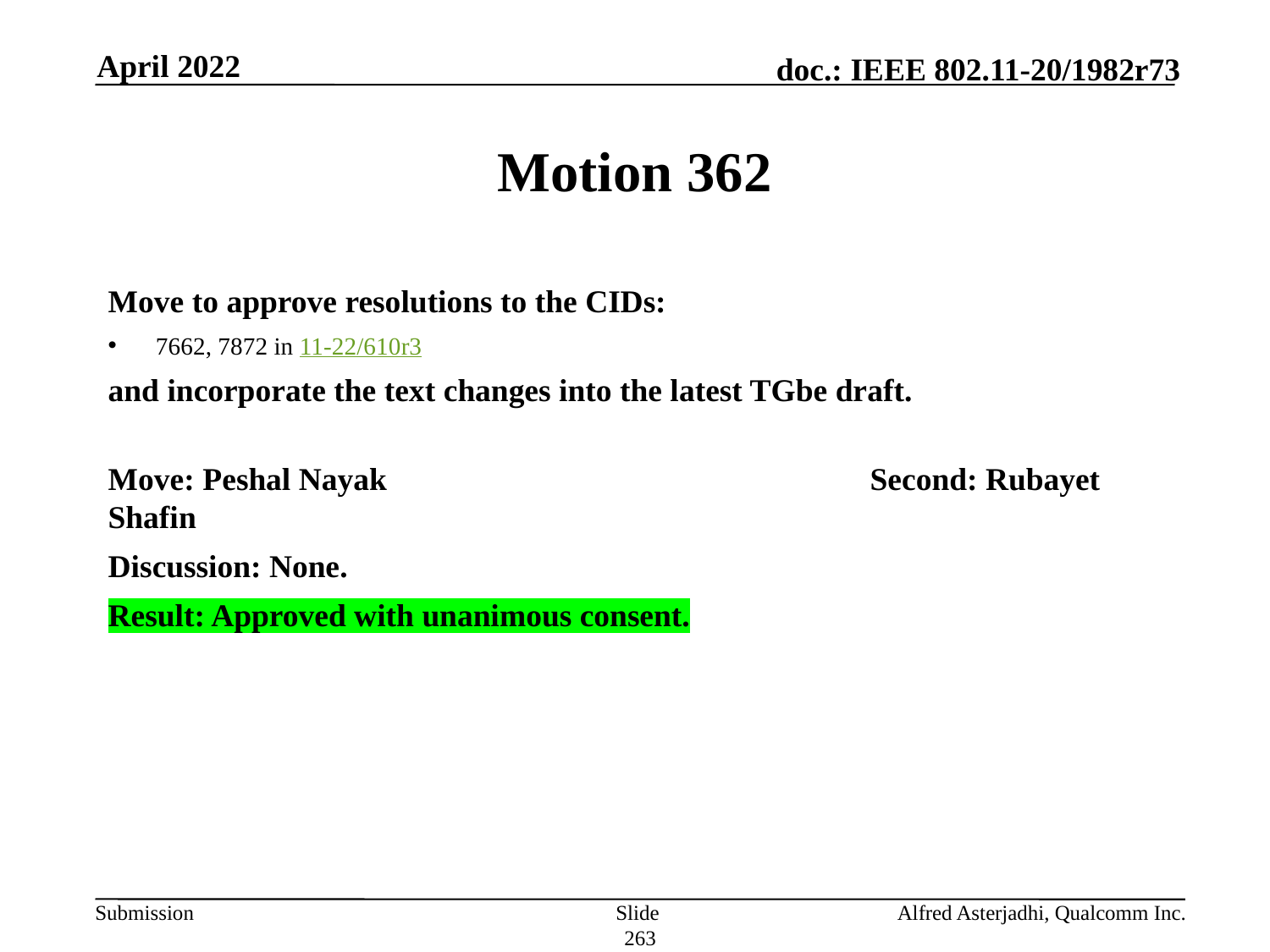

April 2022
# Motion 362
Move to approve resolutions to the CIDs:
7662, 7872 in 11-22/610r3
and incorporate the text changes into the latest TGbe draft.

Move: Peshal Nayak				Second: Rubayet Shafin
Discussion: None.
Result: Approved with unanimous consent.

Slide 263
Alfred Asterjadhi, Qualcomm Inc.